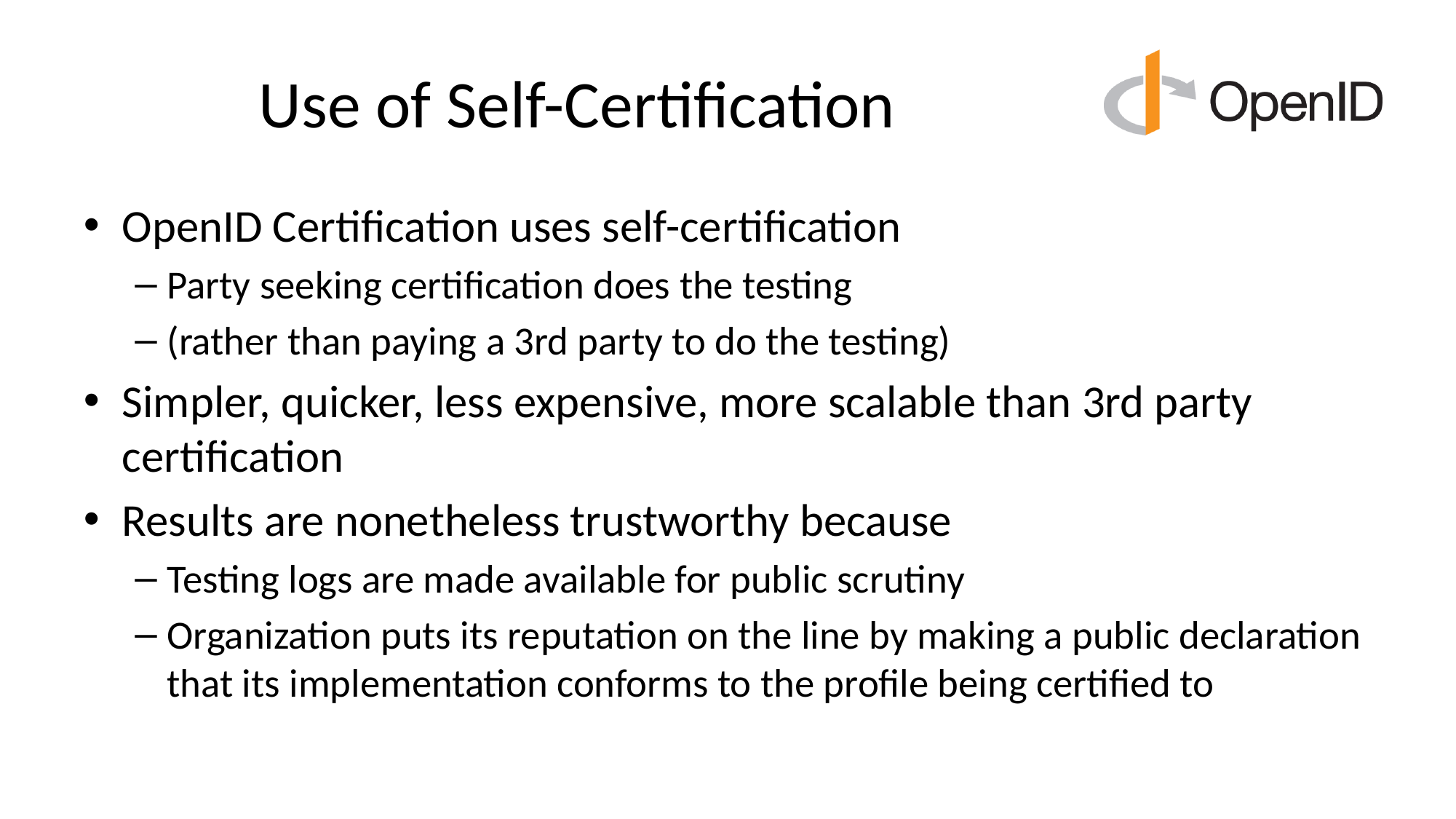

# Use of Self-Certification
OpenID Certification uses self-certification
Party seeking certification does the testing
(rather than paying a 3rd party to do the testing)
Simpler, quicker, less expensive, more scalable than 3rd party certification
Results are nonetheless trustworthy because
Testing logs are made available for public scrutiny
Organization puts its reputation on the line by making a public declaration that its implementation conforms to the profile being certified to